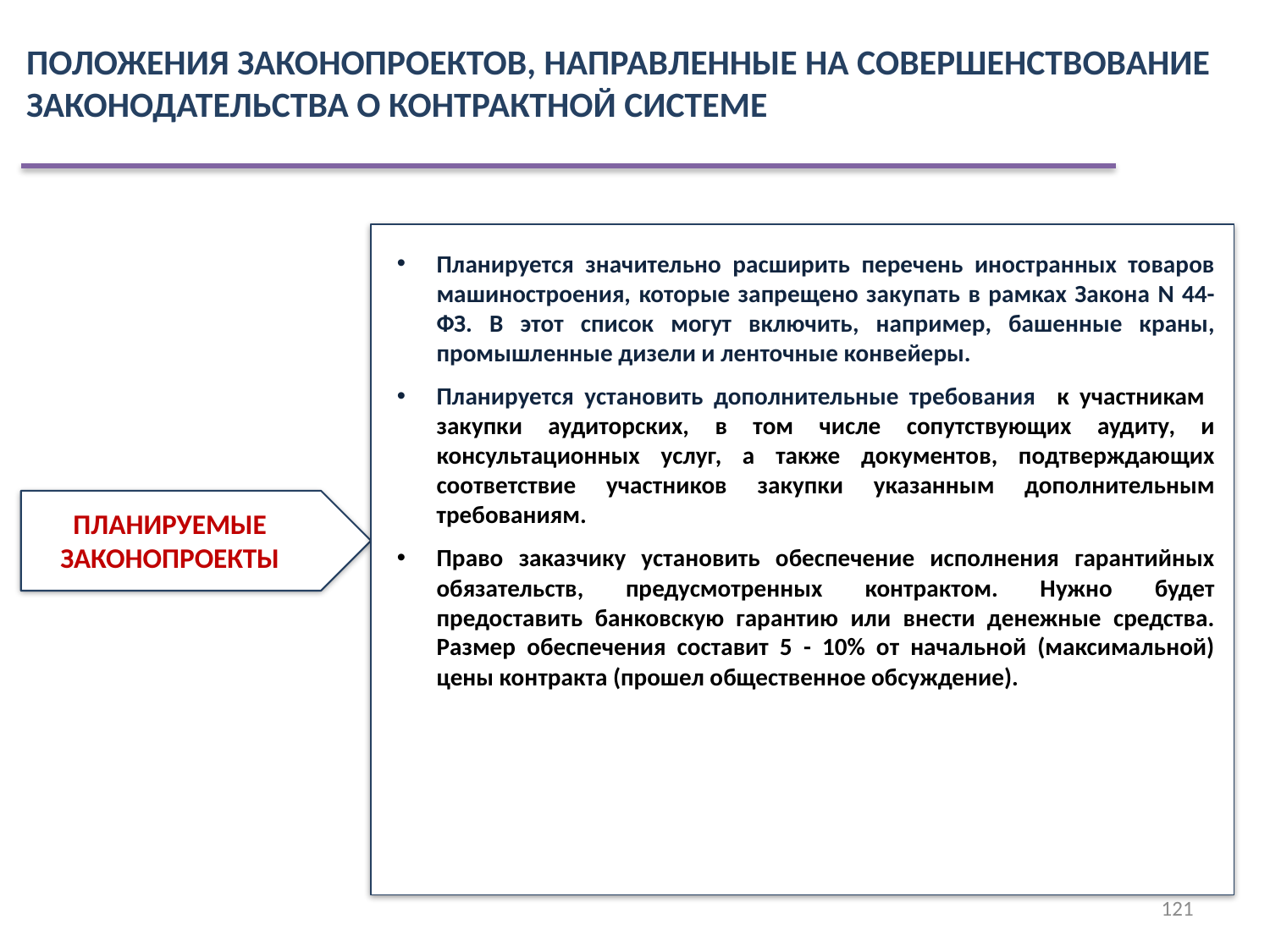

ПОЛОЖЕНИЯ ЗАКОНОПРОЕКТОВ, НАПРАВЛЕННЫЕ НА СОВЕРШЕНСТВОВАНИЕ ЗАКОНОДАТЕЛЬСТВА О КОНТРАКТНОЙ СИСТЕМЕ

Планируется значительно расширить перечень иностранных товаров машиностроения, которые запрещено закупать в рамках Закона N 44-ФЗ. В этот список могут включить, например, башенные краны, промышленные дизели и ленточные конвейеры.
Планируется установить дополнительные требования  к участникам
закупки аудиторских, в том числе сопутствующих аудиту, и консультационных услуг, а также документов, подтверждающих соответствие участников закупки указанным дополнительным требованиям.
Право заказчику установить обеспечение исполнения гарантийных обязательств, предусмотренных контрактом. Нужно будет предоставить банковскую гарантию или внести денежные средства. Размер обеспечения составит 5 - 10% от начальной (максимальной) цены контракта (прошел общественное обсуждение).

ПЛАНИРУЕМЫЕ ЗАКОНОПРОЕКТЫ
121